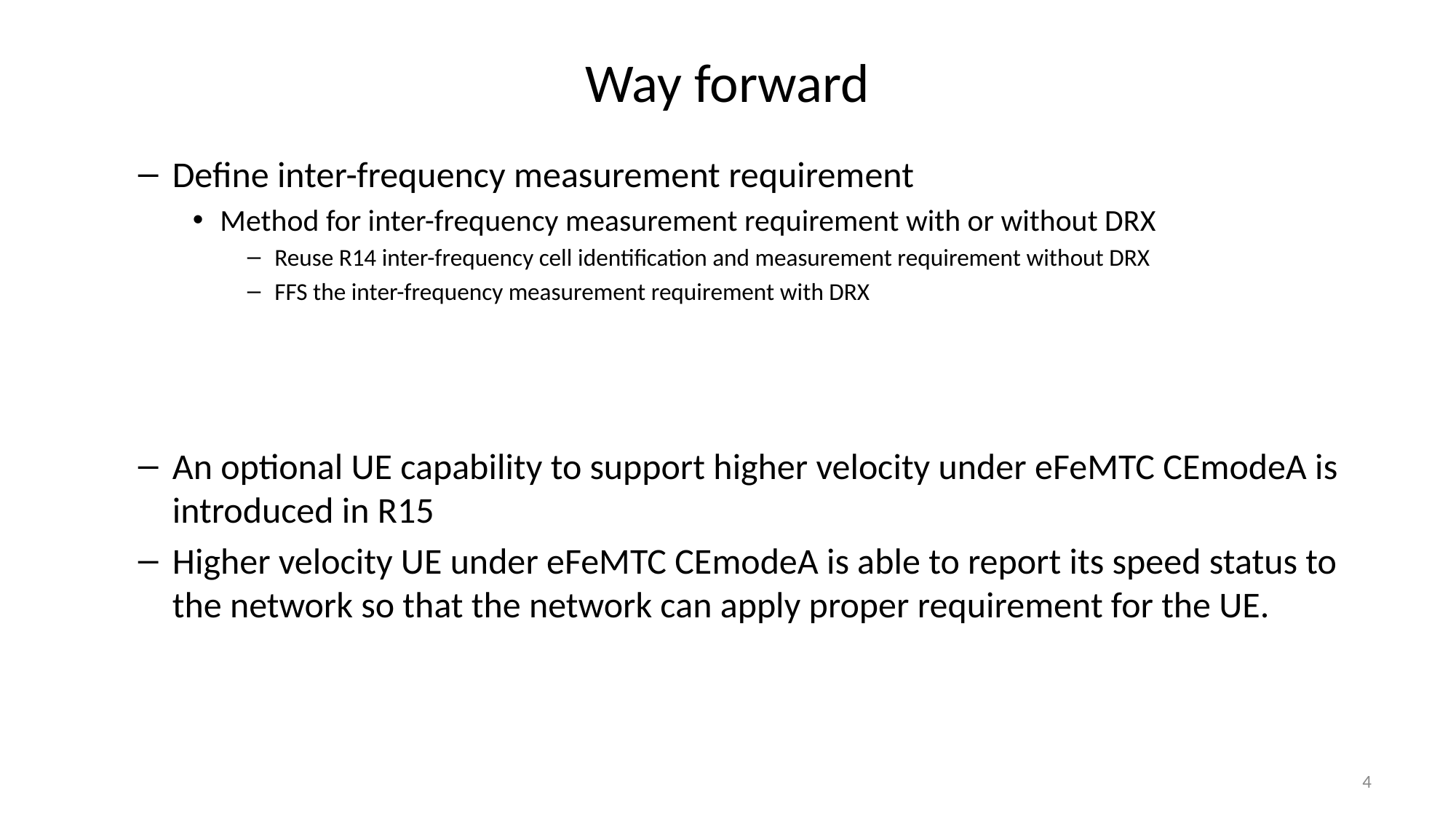

# Way forward
Define inter-frequency measurement requirement
Method for inter-frequency measurement requirement with or without DRX
Reuse R14 inter-frequency cell identification and measurement requirement without DRX
FFS the inter-frequency measurement requirement with DRX

An optional UE capability to support higher velocity under eFeMTC CEmodeA is introduced in R15
Higher velocity UE under eFeMTC CEmodeA is able to report its speed status to the network so that the network can apply proper requirement for the UE.
4